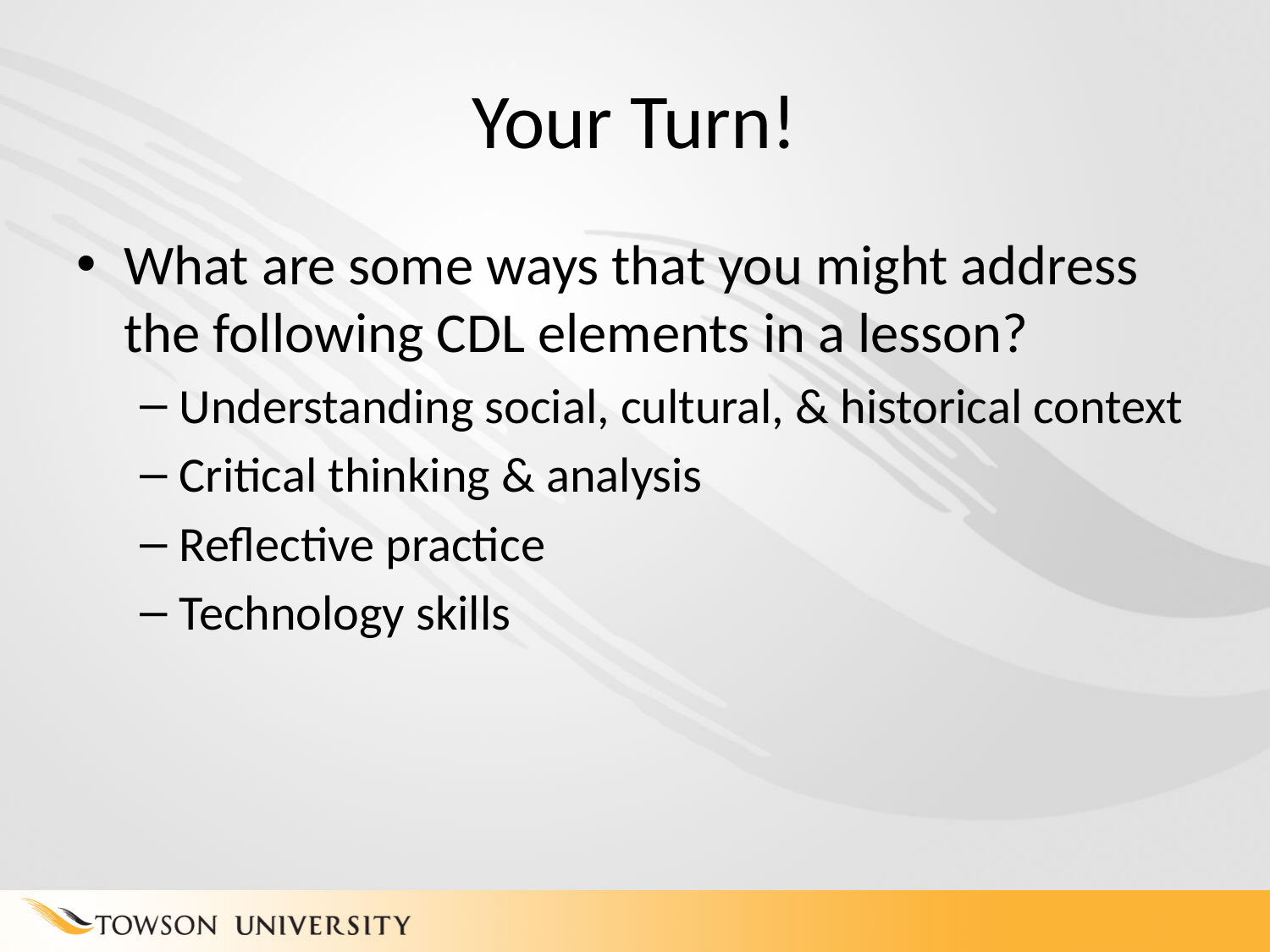

# Your Turn!
What are some ways that you might address the following CDL elements in a lesson?
Understanding social, cultural, & historical context
Critical thinking & analysis
Reflective practice
Technology skills